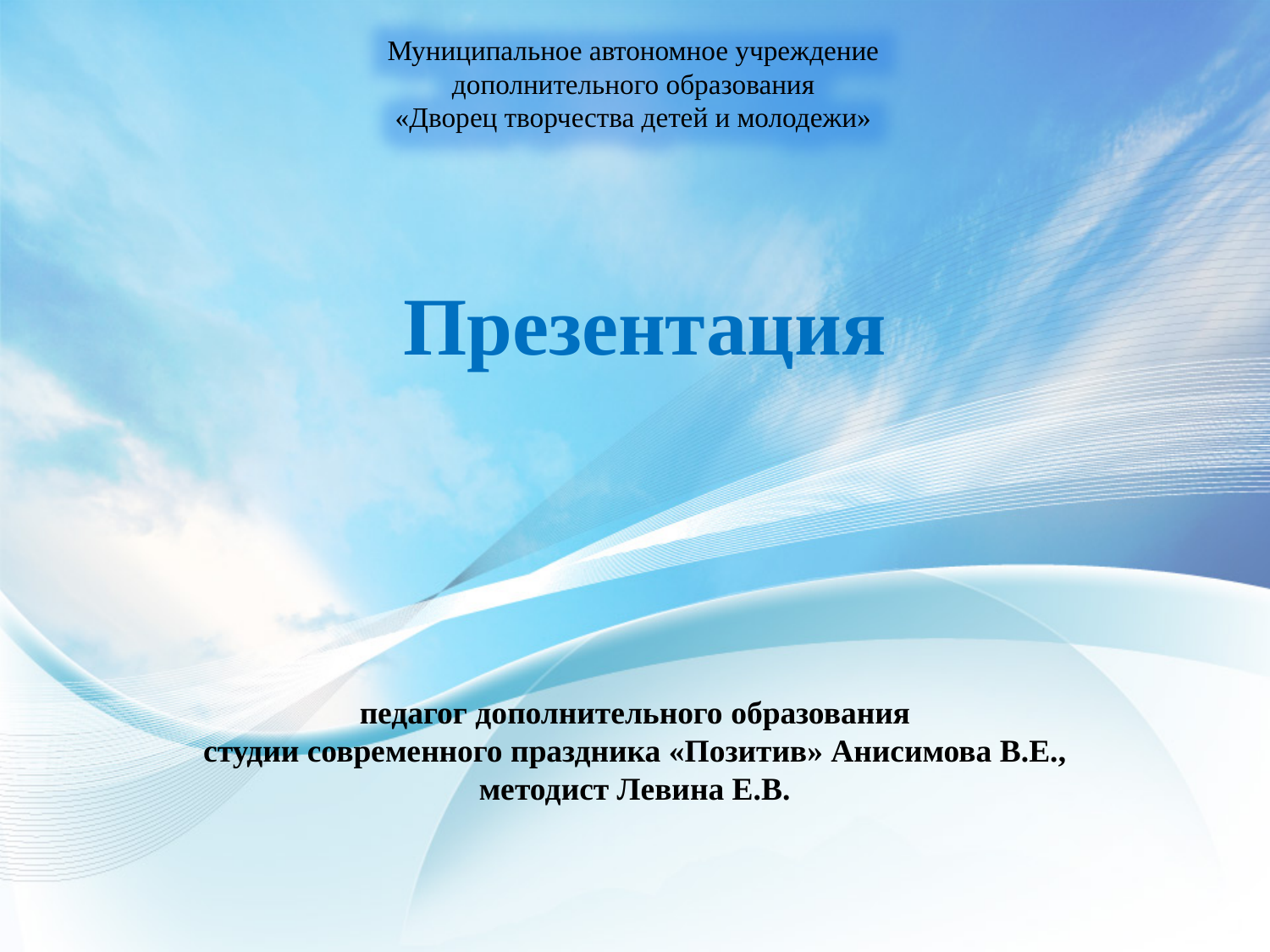

Муниципальное автономное учреждение
 дополнительного образования
«Дворец творчества детей и молодежи»
# Презентация
педагог дополнительного образования
студии современного праздника «Позитив» Анисимова В.Е.,
методист Левина Е.В.